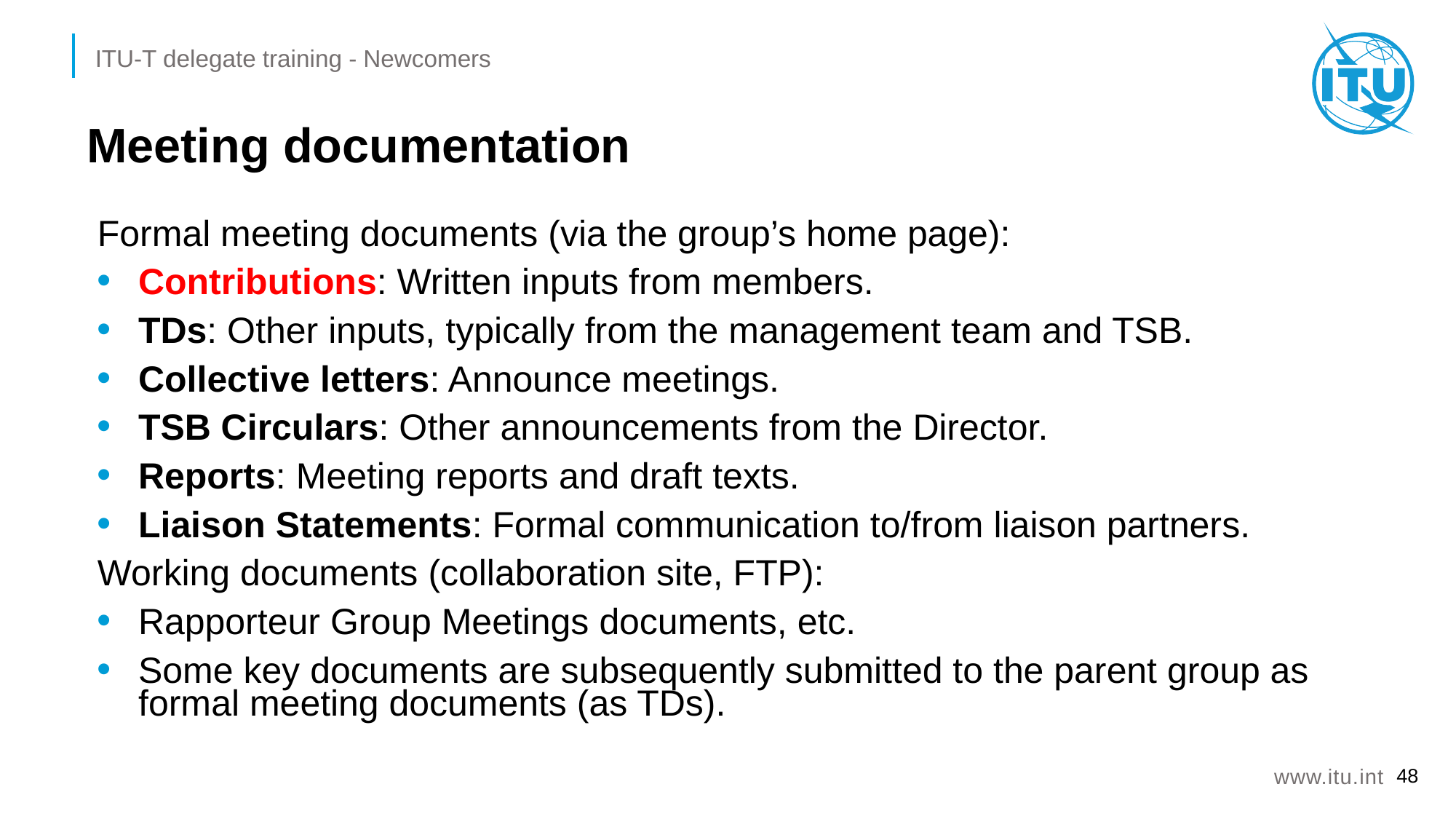

# Meeting documentation
Formal meeting documents (via the group’s home page):
Contributions: Written inputs from members.
TDs: Other inputs, typically from the management team and TSB.
Collective letters: Announce meetings.
TSB Circulars: Other announcements from the Director.
Reports: Meeting reports and draft texts.
Liaison Statements: Formal communication to/from liaison partners.
Working documents (collaboration site, FTP):
Rapporteur Group Meetings documents, etc.
Some key documents are subsequently submitted to the parent group as formal meeting documents (as TDs).